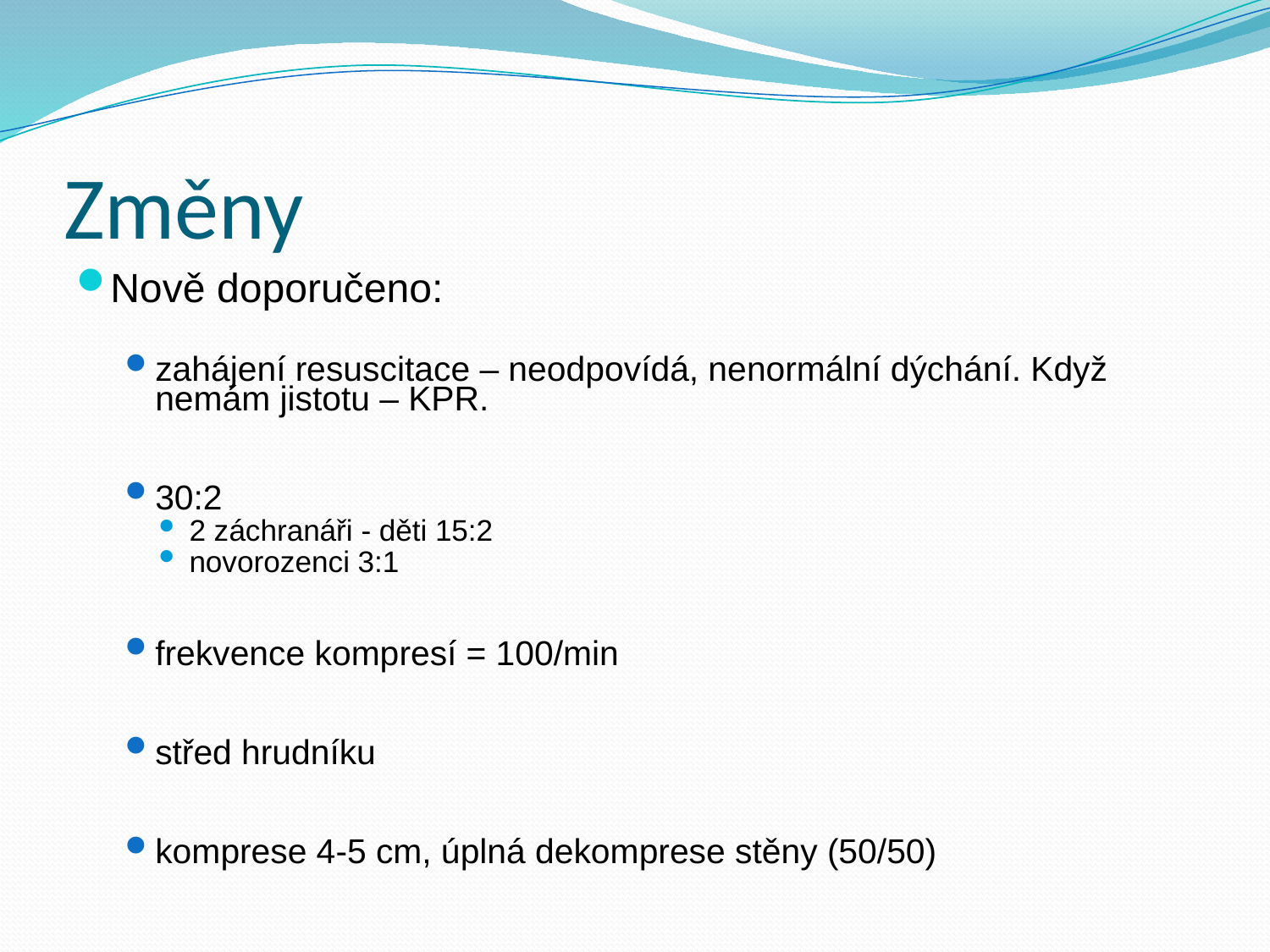

# Změny
Nově doporučeno:

zahájení resuscitace – neodpovídá, nenormální dýchání. Když nemám jistotu – KPR.

30:2
2 záchranáři - děti 15:2
novorozenci 3:1

frekvence kompresí = 100/min

střed hrudníku

komprese 4-5 cm, úplná dekomprese stěny (50/50)